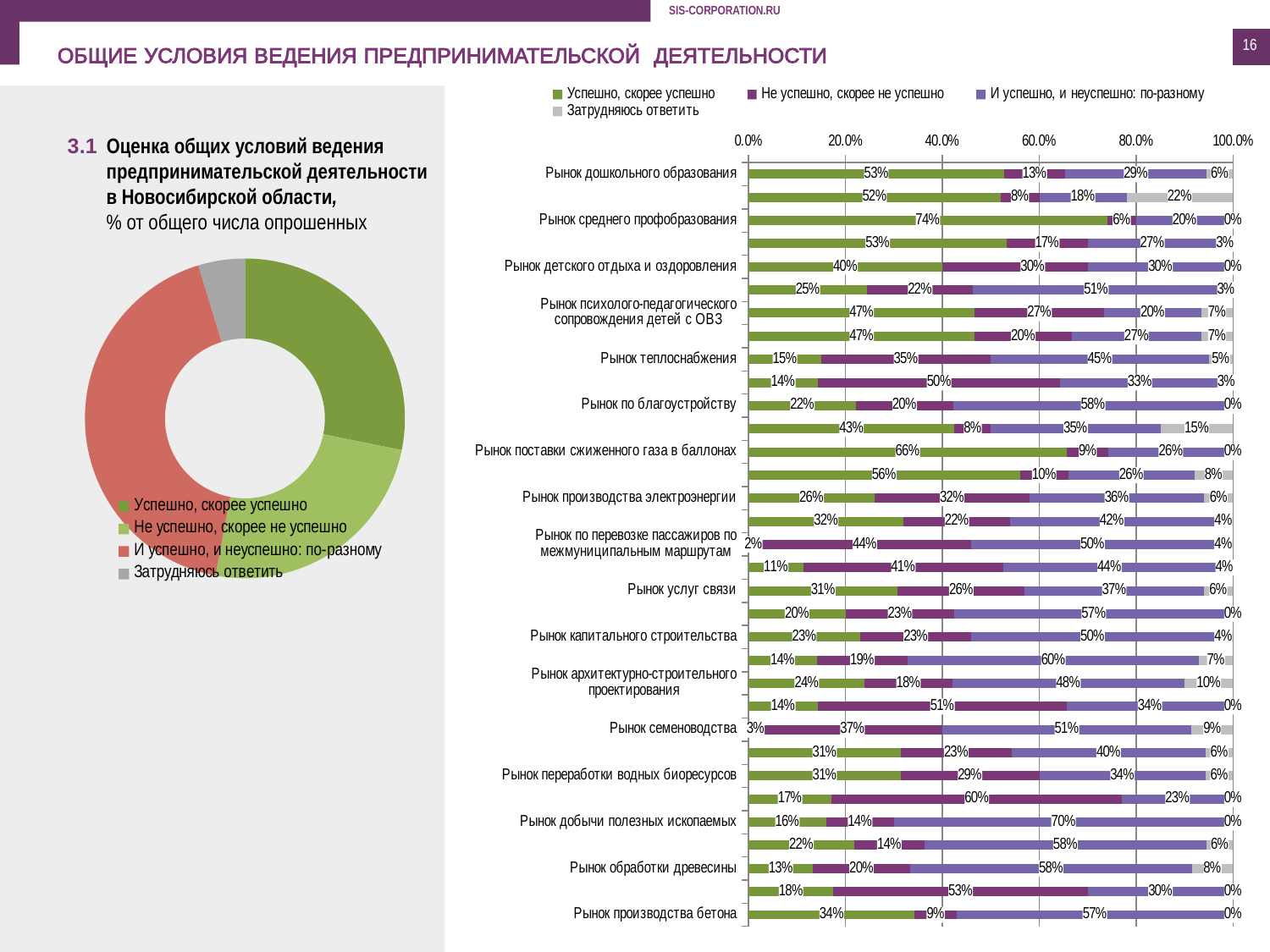

16
ОБЩИЕ УСЛОВИЯ ВЕДЕНИЯ ПРЕДПРИНИМАТЕЛЬСКОЙ  ДЕЯТЕЛЬНОСТИ

### Chart

| Category | Успешно, скорее успешно | Не успешно, скорее не успешно | И успешно, и неуспешно: по-разному | Затрудняюсь ответить |
|---|---|---|---|---|
| Рынок дошкольного образования | 0.527 | 0.127 | 0.29100000000000004 | 0.05500000000000001 |
| Рынок общего образования | 0.52 | 0.08000000000000002 | 0.18000000000000002 | 0.22 |
| Рынок среднего профобразования | 0.7400000000000001 | 0.060000000000000005 | 0.2 | 0.0 |
| Рынок дополнительного образования | 0.533 | 0.167 | 0.267 | 0.033 |
| Рынок детского отдыха и оздоровления | 0.4 | 0.30000000000000004 | 0.30000000000000004 | 0.0 |
| Рынок розничной торговли лекарственными препаратами | 0.24500000000000002 | 0.21800000000000003 | 0.509 | 0.027000000000000003 |
| Рынок психолого-педагогического сопровождения детей с ОВЗ | 0.4670000000000001 | 0.267 | 0.2 | 0.067 |
| Рынок социальных услуг | 0.4670000000000001 | 0.2 | 0.267 | 0.067 |
| Рынок теплоснабжения | 0.15000000000000002 | 0.35000000000000003 | 0.45 | 0.05 |
| Рынок по сбору и транспортированию ТКО | 0.14300000000000002 | 0.5 | 0.32900000000000007 | 0.029 |
| Рынок по благоустройству | 0.222 | 0.2 | 0.5780000000000001 | 0.0 |
| Рынок по содержанию и ремонту в многоквартирном доме | 0.4250000000000001 | 0.07500000000000001 | 0.35000000000000003 | 0.15000000000000002 |
| Рынок поставки сжиженного газа в баллонах | 0.6570000000000001 | 0.08600000000000002 | 0.257 | 0.0 |
| Рынок купли-продажи электроэнергии | 0.56 | 0.1 | 0.26 | 0.08000000000000002 |
| Рынок производства электроэнергии | 0.26 | 0.32000000000000006 | 0.36000000000000004 | 0.060000000000000005 |
| Рынок  по перевозке пассажиров по муниципальным маршрутам | 0.32000000000000006 | 0.22 | 0.42000000000000004 | 0.04000000000000001 |
| Рынок по перевозке пассажиров по межмуниципальным маршрутам | 0.020000000000000004 | 0.44 | 0.5 | 0.04000000000000001 |
| Рынок легкового такси | 0.113 | 0.41300000000000003 | 0.43800000000000006 | 0.038 |
| Рынок услуг связи | 0.30800000000000005 | 0.262 | 0.3690000000000001 | 0.062000000000000006 |
| Рынок жилищного строительства  | 0.2 | 0.225 | 0.5750000000000001 | 0.0 |
| Рынок капитального строительства | 0.23 | 0.23 | 0.5 | 0.04000000000000001 |
| Рынок дорожной деятельности | 0.14100000000000001 | 0.18800000000000003 | 0.6000000000000001 | 0.071 |
| Рынок архитектурно-строительного проектирования | 0.24000000000000002 | 0.18000000000000002 | 0.48000000000000004 | 0.1 |
| Рынок племенного животноводства | 0.14300000000000002 | 0.514 | 0.3430000000000001 | 0.0 |
| Рынок семеноводства | 0.029 | 0.37100000000000005 | 0.514 | 0.08600000000000002 |
| Рынок вылова водных биоресурсов | 0.31400000000000006 | 0.229 | 0.4 | 0.05700000000000001 |
| Рынок переработки водных биоресурсов | 0.31400000000000006 | 0.28600000000000003 | 0.3430000000000001 | 0.05700000000000001 |
| Рынок товарной аквакультуры | 0.171 | 0.6000000000000001 | 0.229 | 0.0 |
| Рынок добычи полезных ископаемых | 0.16 | 0.14 | 0.7000000000000001 | 0.0 |
| Рынок легкой промышленности | 0.21800000000000003 | 0.14500000000000002 | 0.582 | 0.05500000000000001 |
| Рынок обработки древесины | 0.133 | 0.2 | 0.583 | 0.08300000000000002 |
| Рынок производства кирпича | 0.17500000000000002 | 0.525 | 0.30000000000000004 | 0.0 |
| Рынок производства бетона | 0.3430000000000001 | 0.08600000000000002 | 0.571 | 0.0 |
3.1  Оценка общих условий ведения
        предпринимательской деятельности
        в Новосибирской области,
        % от общего числа опрошенных

### Chart

| Category | Столбец2 |
|---|---|
| Успешно, скорее успешно | 0.2820000000000001 |
| Не успешно, скорее не успешно | 0.24800000000000025 |
| И успешно, и неуспешно: по-разному | 0.4240000000000003 |
| Затрудняюсь ответить | 0.047000000000000014 |